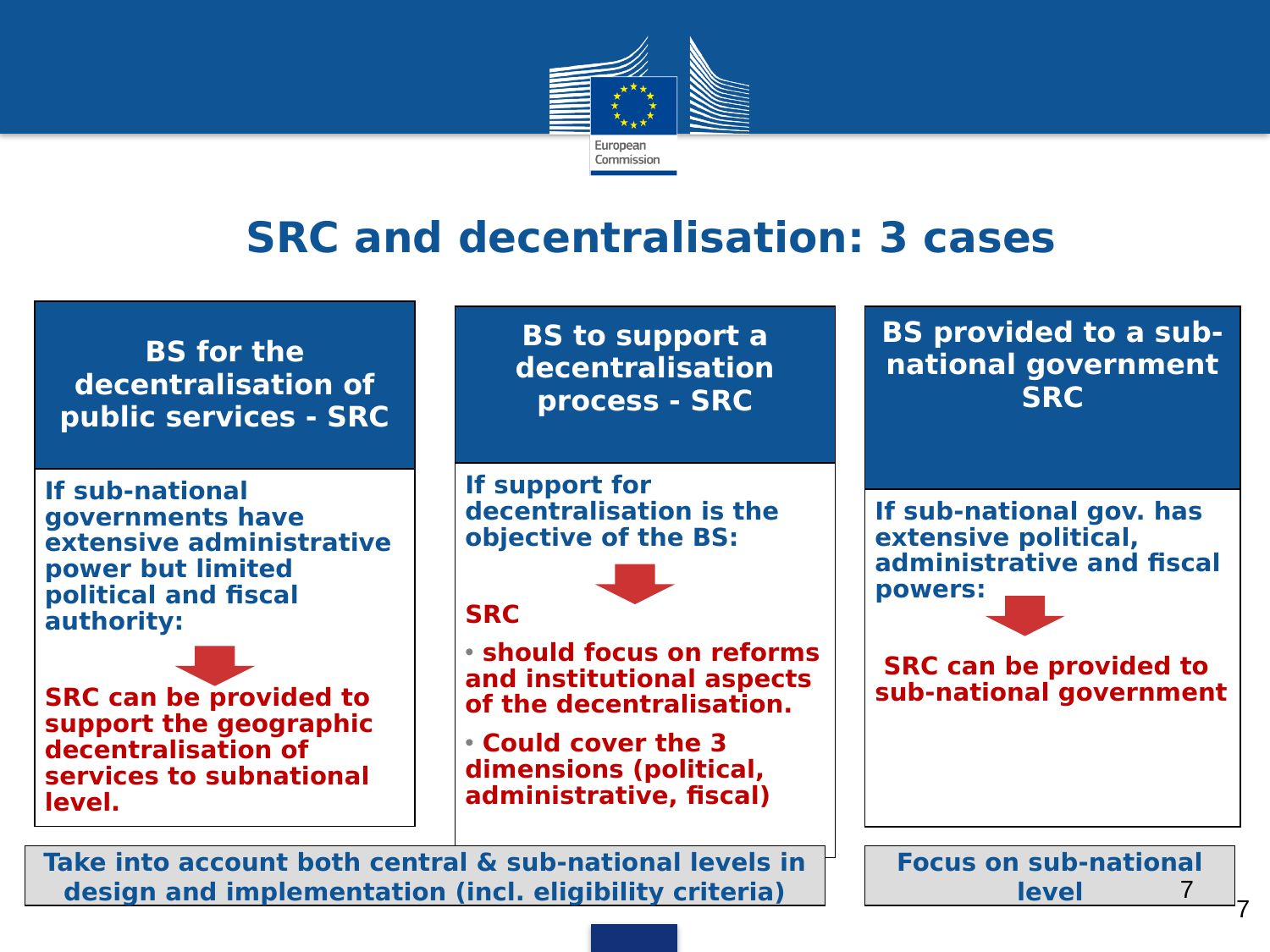

Running Head 12-Point Plain, Title Case
# SRC and decentralisation: 3 cases
| BS for the decentralisation of public services - SRC |
| --- |
| If sub-national governments have extensive administrative power but limited political and fiscal authority: SRC can be provided to support the geographic decentralisation of services to subnational level. |
| BS to support a decentralisation process - SRC |
| --- |
| If support for decentralisation is the objective of the BS: SRC should focus on reforms and institutional aspects of the decentralisation. Could cover the 3 dimensions (political, administrative, fiscal) |
| BS provided to a sub-national government SRC |
| --- |
| If sub-national gov. has extensive political, administrative and fiscal powers: SRC can be provided to sub-national government |

Take into account both central & sub-national levels in design and implementation (incl. eligibility criteria)
Focus on sub-national level
7
7